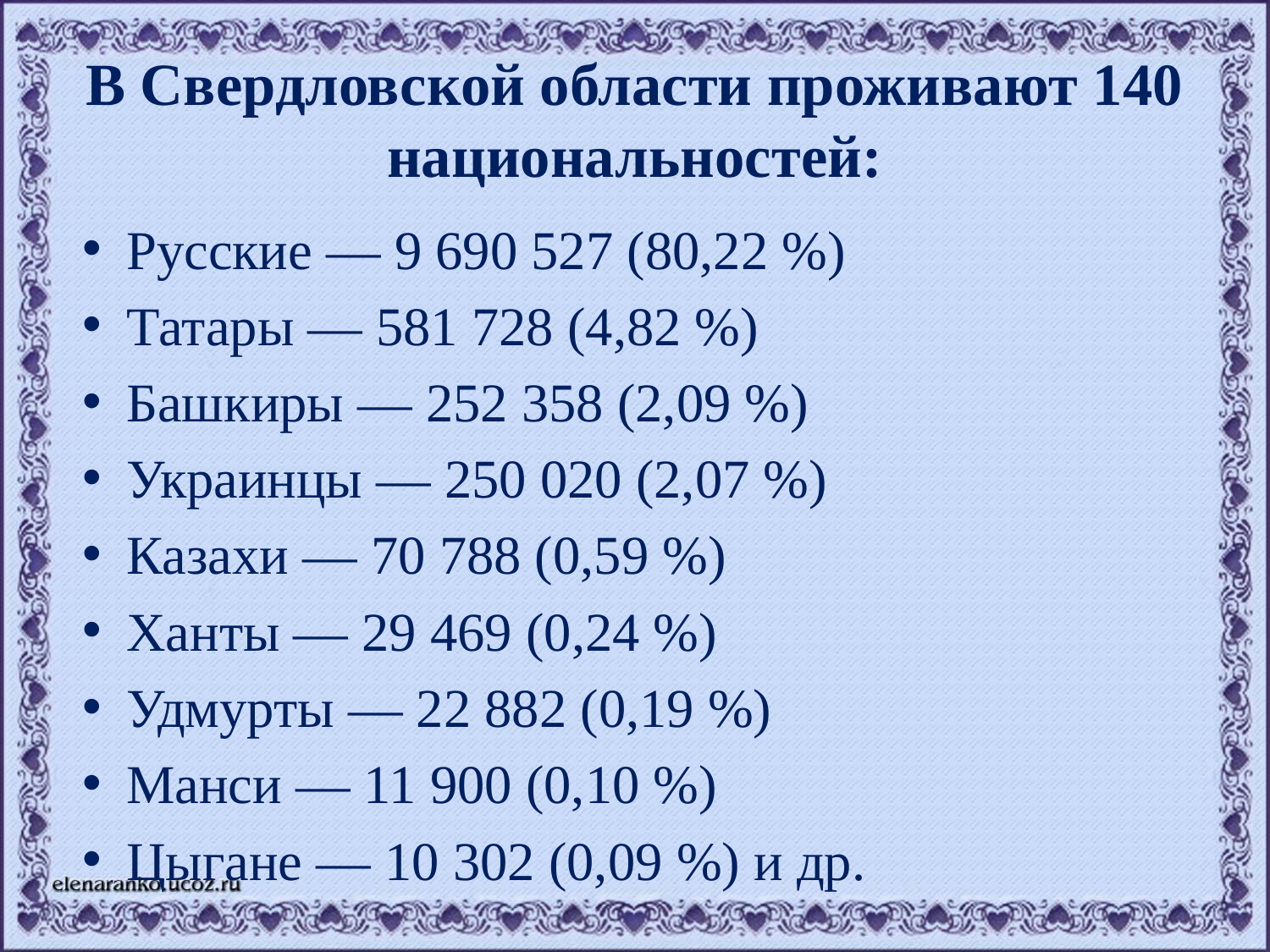

# В Свердловской области проживают 140 национальностей:
Русские — 9 690 527 (80,22 %)
Татары — 581 728 (4,82 %)
Башкиры — 252 358 (2,09 %)
Украинцы — 250 020 (2,07 %)
Казахи — 70 788 (0,59 %)
Ханты — 29 469 (0,24 %)
Удмурты — 22 882 (0,19 %)
Манси — 11 900 (0,10 %)
Цыгане — 10 302 (0,09 %) и др.